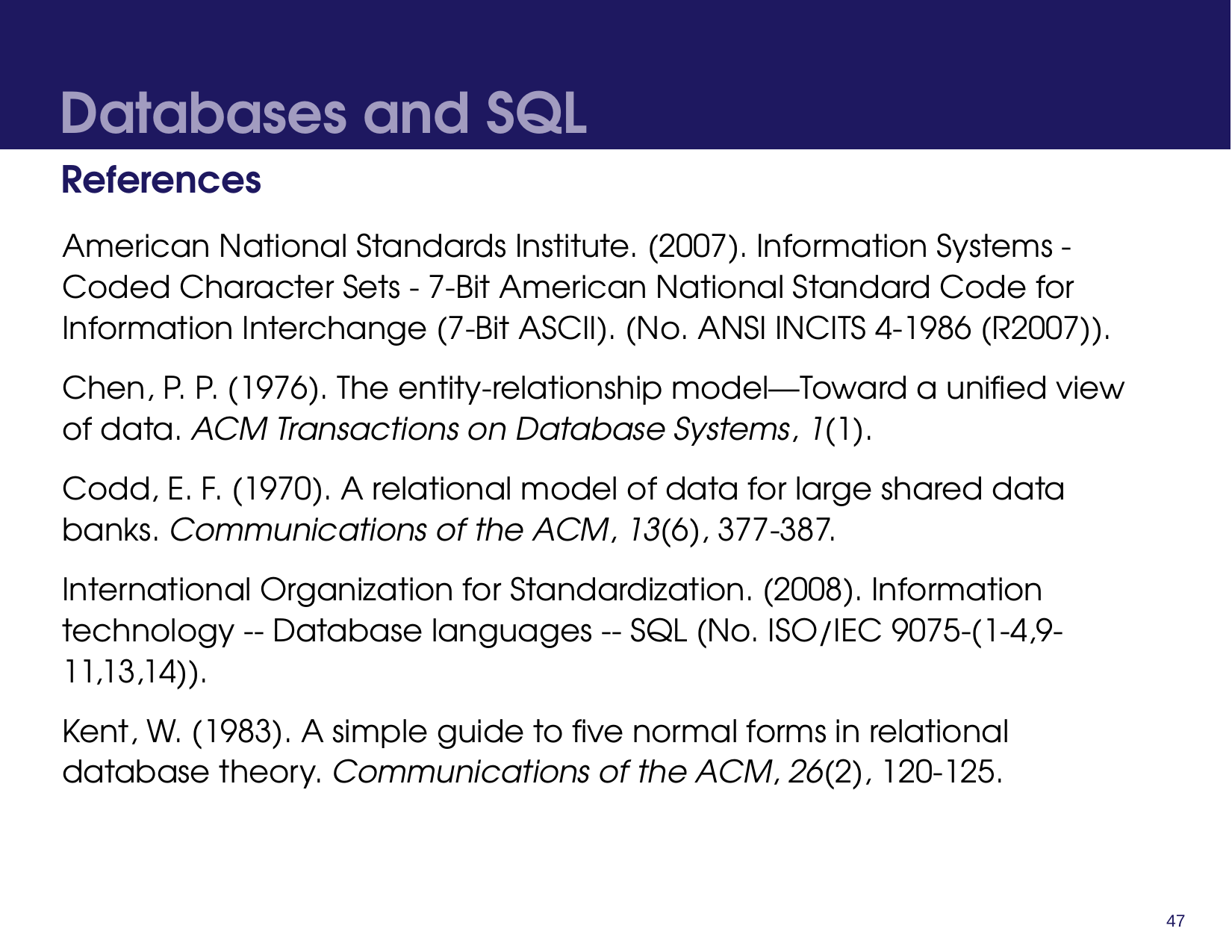

# Databases and SQL
References
American National Standards Institute. (2007). Information Systems - Coded Character Sets - 7-Bit American National Standard Code for Information Interchange (7-Bit ASCII). (No. ANSI INCITS 4-1986 (R2007)).
Chen, P. P. (1976). The entity-relationship model—Toward a unified view of data. ACM Transactions on Database Systems, 1(1).
Codd, E. F. (1970). A relational model of data for large shared data banks. Communications of the ACM, 13(6), 377-387.
International Organization for Standardization. (2008). Information technology -- Database languages -- SQL (No. ISO/IEC 9075-(1-4,9-11,13,14)).
Kent, W. (1983). A simple guide to five normal forms in relational database theory. Communications of the ACM, 26(2), 120-125.

47